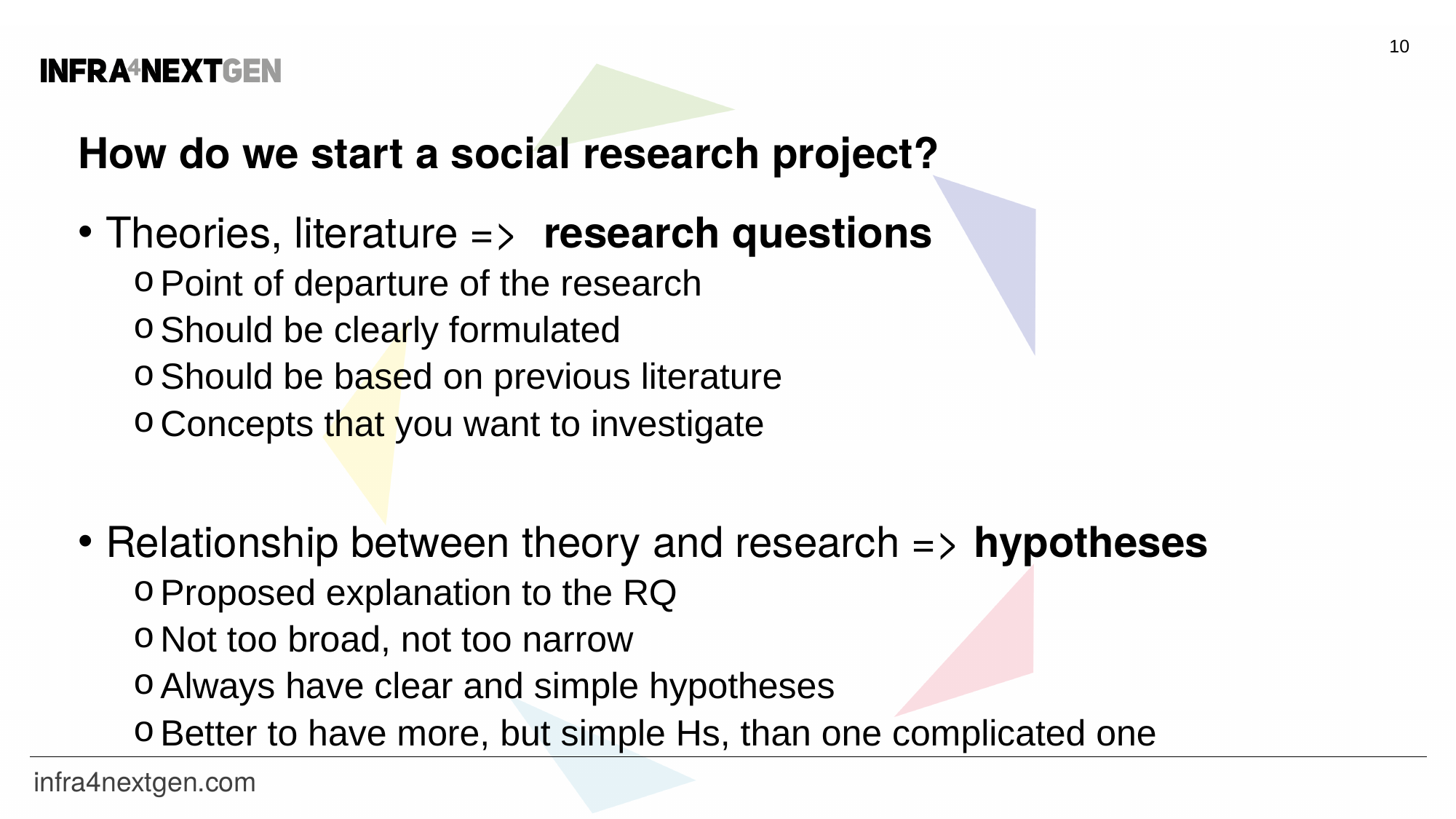

10
# How do we start a social research project?
Theories, literature =>  research questions
Point of departure of the research
Should be clearly formulated
Should be based on previous literature
Concepts that you want to investigate

Relationship between theory and research => hypotheses
Proposed explanation to the RQ
Not too broad, not too narrow
Always have clear and simple hypotheses
Better to have more, but simple Hs, than one complicated one

infra4nextgen.com